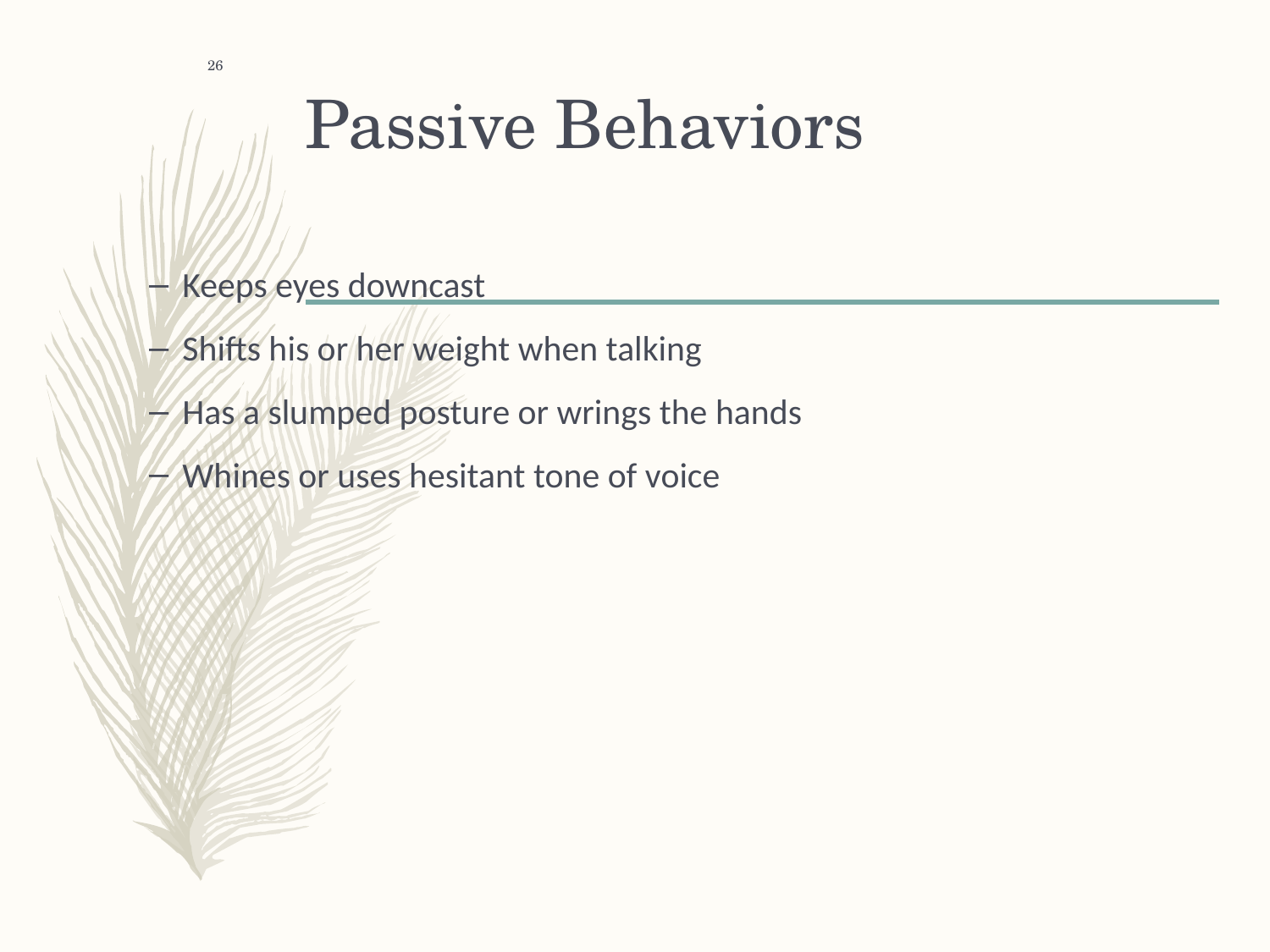

# Passive Behaviors
 26

Keeps eyes downcast
Shifts his or her weight when talking
Has a slumped posture or wrings the hands
Whines or uses hesitant tone of voice